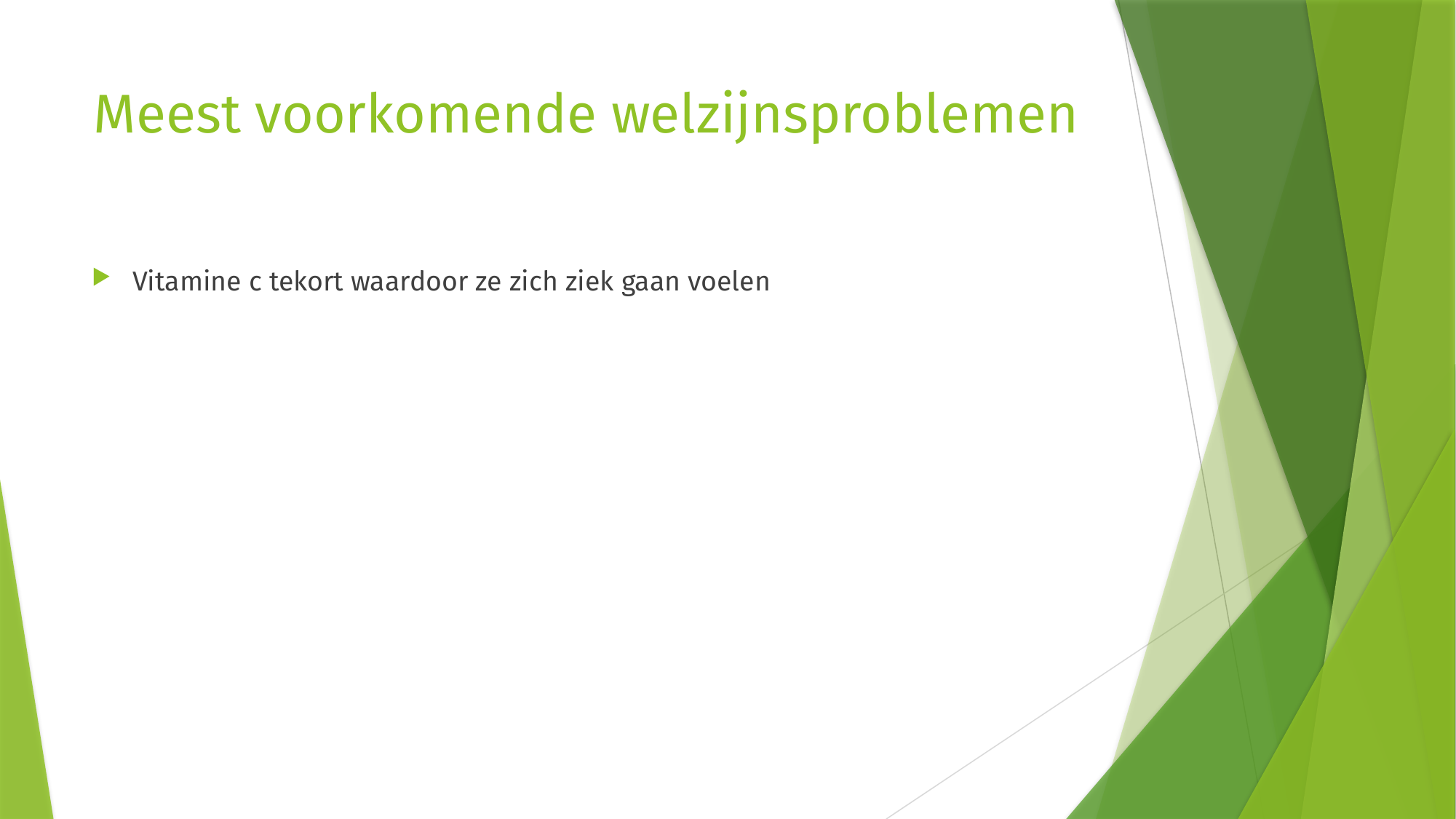

# Meest voorkomende welzijnsproblemen
Vitamine c tekort waardoor ze zich ziek gaan voelen